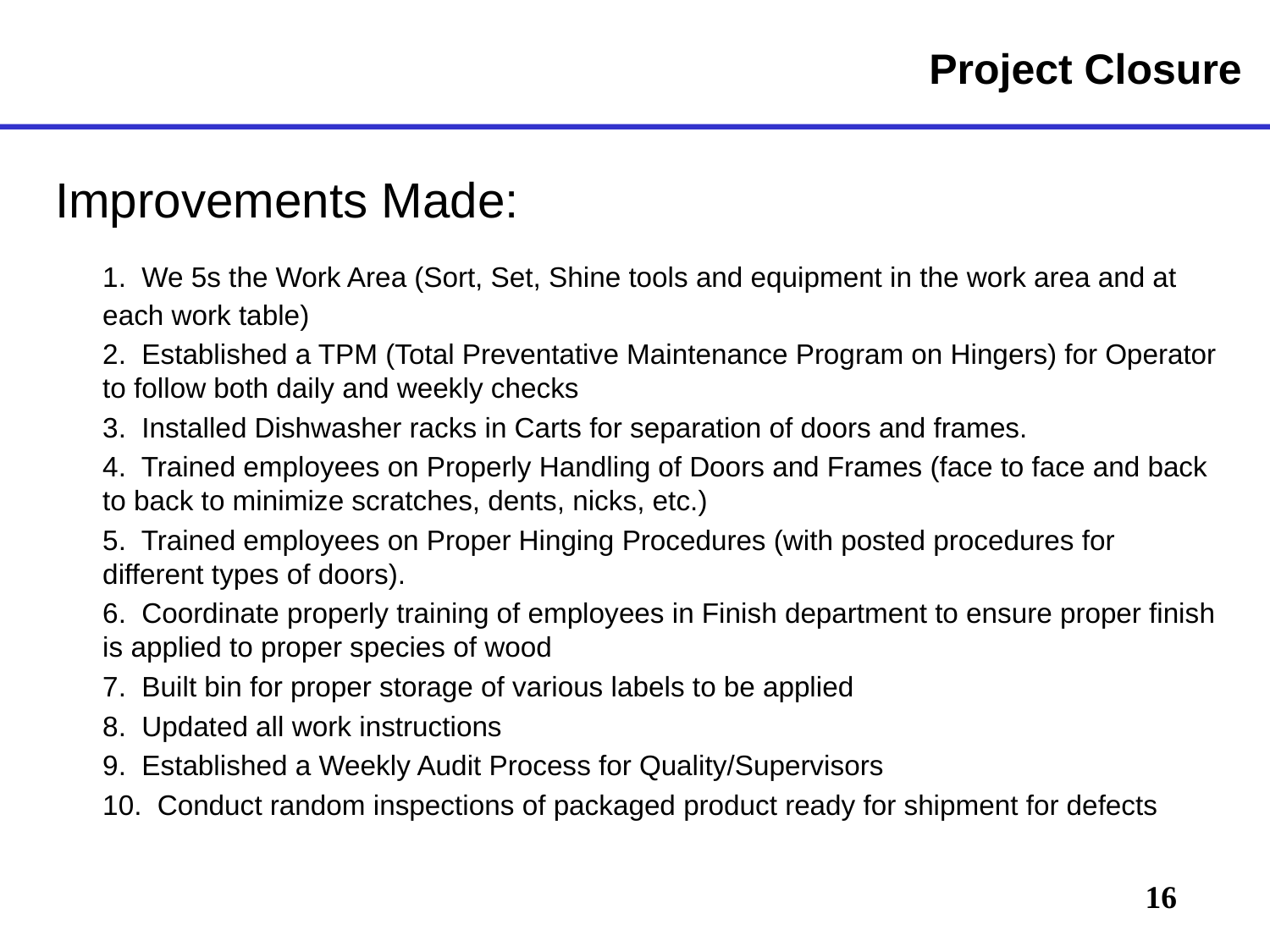

# Project Closure
Improvements Made:
	1.  We 5s the Work Area (Sort, Set, Shine tools and equipment in the work area and at each work table)
	2.  Established a TPM (Total Preventative Maintenance Program on Hingers) for Operator to follow both daily and weekly checks
	3.  Installed Dishwasher racks in Carts for separation of doors and frames.
	4.  Trained employees on Properly Handling of Doors and Frames (face to face and back to back to minimize scratches, dents, nicks, etc.)
	5.  Trained employees on Proper Hinging Procedures (with posted procedures for different types of doors).
	6.  Coordinate properly training of employees in Finish department to ensure proper finish is applied to proper species of wood
	7.  Built bin for proper storage of various labels to be applied
	8.  Updated all work instructions
	9.  Established a Weekly Audit Process for Quality/Supervisors
	10.  Conduct random inspections of packaged product ready for shipment for defects